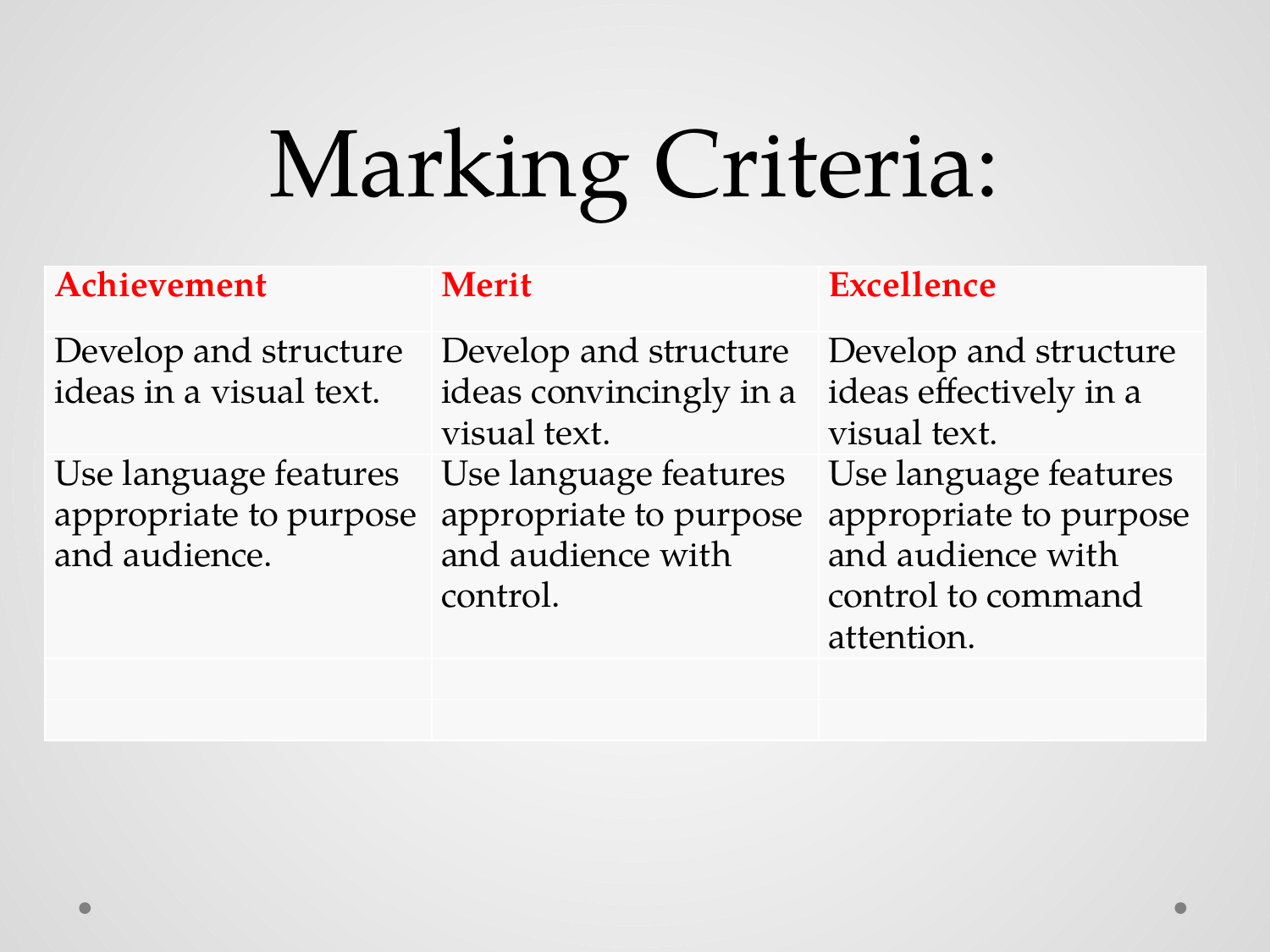

# Marking Criteria:
| Achievement | Merit | Excellence |
| --- | --- | --- |
| Develop and structure ideas in a visual text. | Develop and structure ideas convincingly in a visual text. | Develop and structure ideas effectively in a visual text. |
| Use language features appropriate to purpose and audience. | Use language features appropriate to purpose and audience with control. | Use language features appropriate to purpose and audience with control to command attention. |
|  |  |  |
|  |  |  |